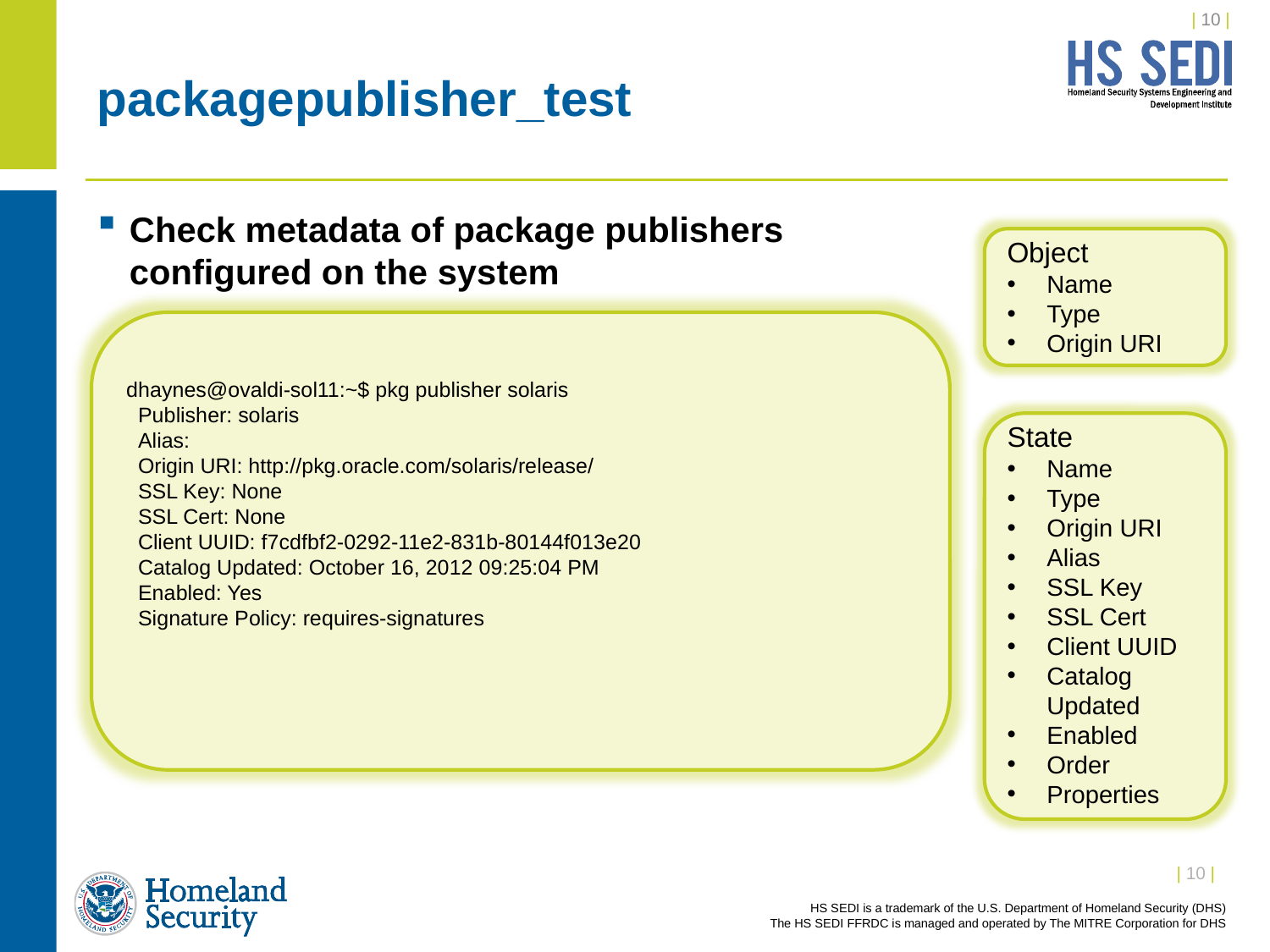

| 10 |
# packagepublisher_test
Check metadata of package publishers configured on the system

Object
Name
Type
Origin URI
dhaynes@ovaldi-sol11:~$ pkg publisher solaris
  Publisher: solaris
  Alias:
  Origin URI: http://pkg.oracle.com/solaris/release/
  SSL Key: None
  SSL Cert: None
  Client UUID: f7cdfbf2-0292-11e2-831b-80144f013e20
  Catalog Updated: October 16, 2012 09:25:04 PM
  Enabled: Yes
  Signature Policy: requires-signatures

State
Name
Type
Origin URI
Alias
SSL Key
SSL Cert
Client UUID
Catalog Updated
Enabled
Order
Properties
| 10 |